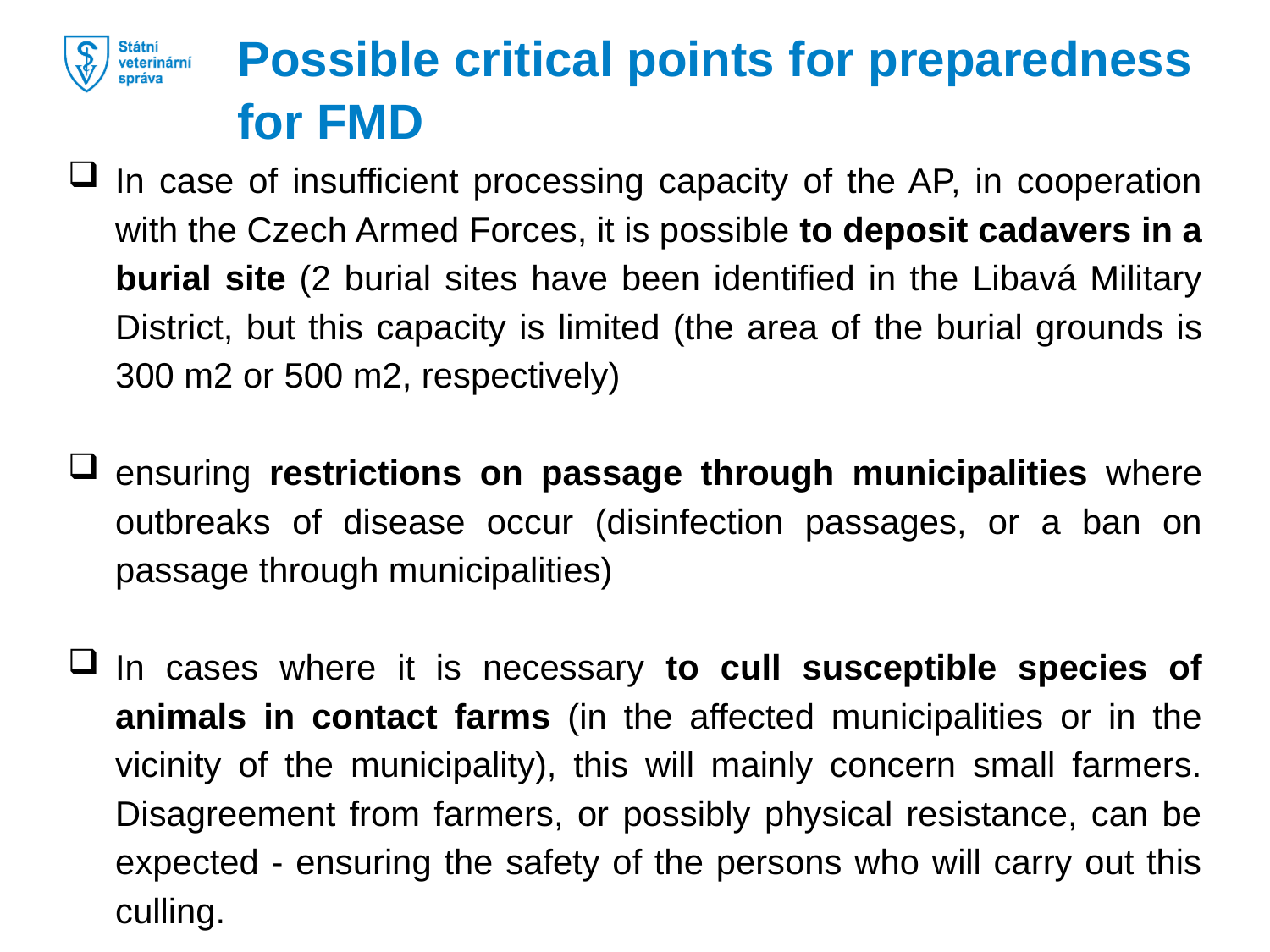

Possible critical points for preparedness for FMD
In case of insufficient processing capacity of the AP, in cooperation with the Czech Armed Forces, it is possible to deposit cadavers in a burial site (2 burial sites have been identified in the Libavá Military District, but this capacity is limited (the area of ​​the burial grounds is 300 m2 or 500 m2, respectively)

ensuring restrictions on passage through municipalities where outbreaks of disease occur (disinfection passages, or a ban on passage through municipalities)

In cases where it is necessary to cull susceptible species of animals in contact farms (in the affected municipalities or in the vicinity of the municipality), this will mainly concern small farmers. Disagreement from farmers, or possibly physical resistance, can be expected - ensuring the safety of the persons who will carry out this culling.